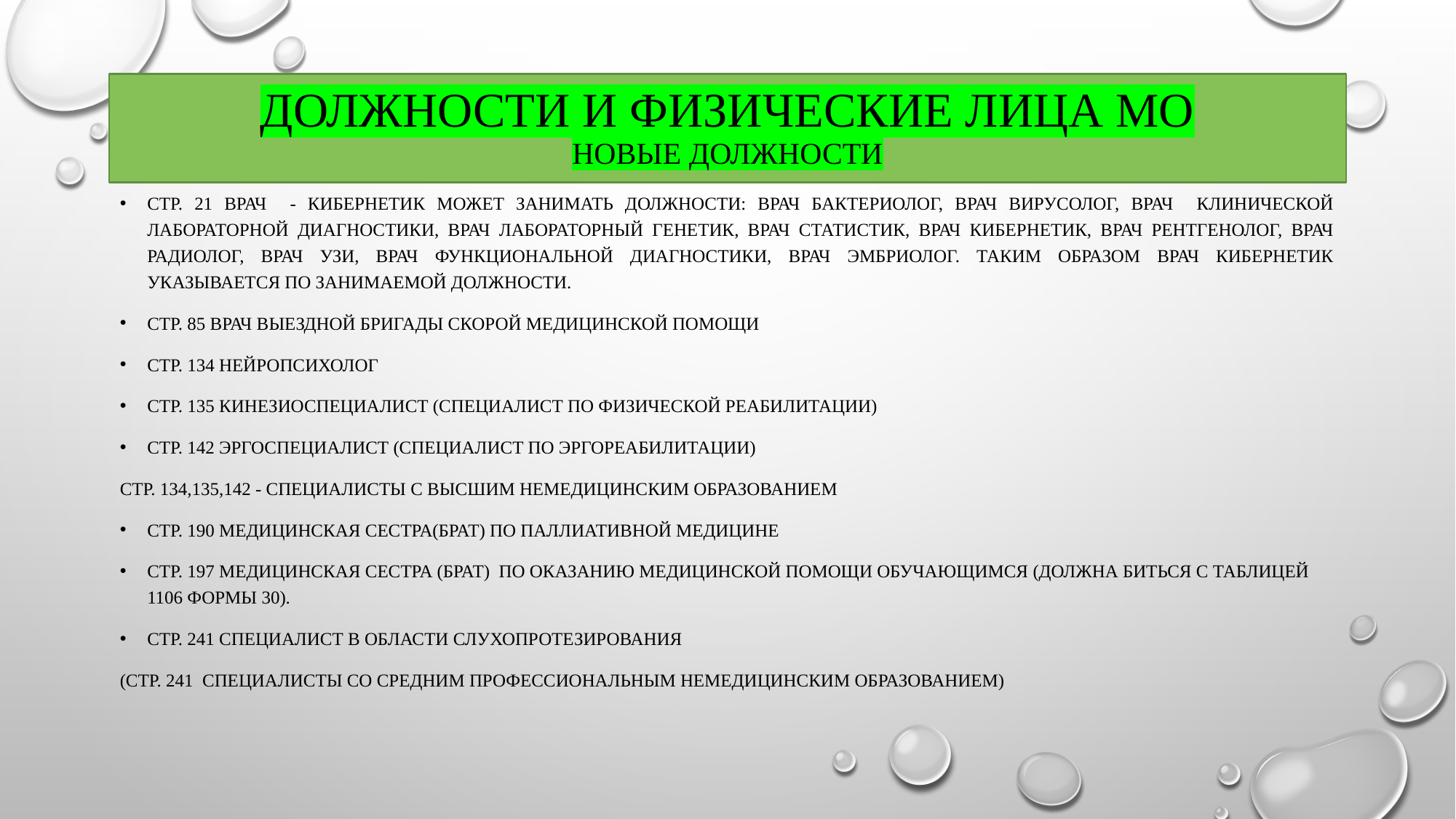

# Должности и физические лица МО Новые должности
Стр. 21 Врач  - кибернетик Может занимать должности: Врач бактериолог, врач вирусолог, Врач  клинической лабораторной диагностики, врач лабораторный генетик, врач статистик, врач кибернетик, врач рентгенолог, врач радиолог, врач УЗИ, врач функциональной диагностики, врач эмбриолог. Таким образом врач кибернетик указывается по занимаемой должности.
Стр. 85 Врач выездной бригады скорой медицинской помощи
Стр. 134 Нейропсихолог
Стр. 135 Кинезиоспециалист (специалист по физической реабилитации)
Стр. 142 Эргоспециалист (специалист по эргореабилитации)
Стр. 134,135,142 - Специалисты с высшим немедицинским образованием
Стр. 190 Медицинская сестра(брат) по паллиативной медицине
стр. 197 Медицинская сестра (брат)  по оказанию медицинской помощи обучающимся (должна биться с таблицей 1106 формы 30).
стр. 241 специалист в области слухопротезирования
(Стр. 241  специалисты со средним профессиональным немедицинским образованием)